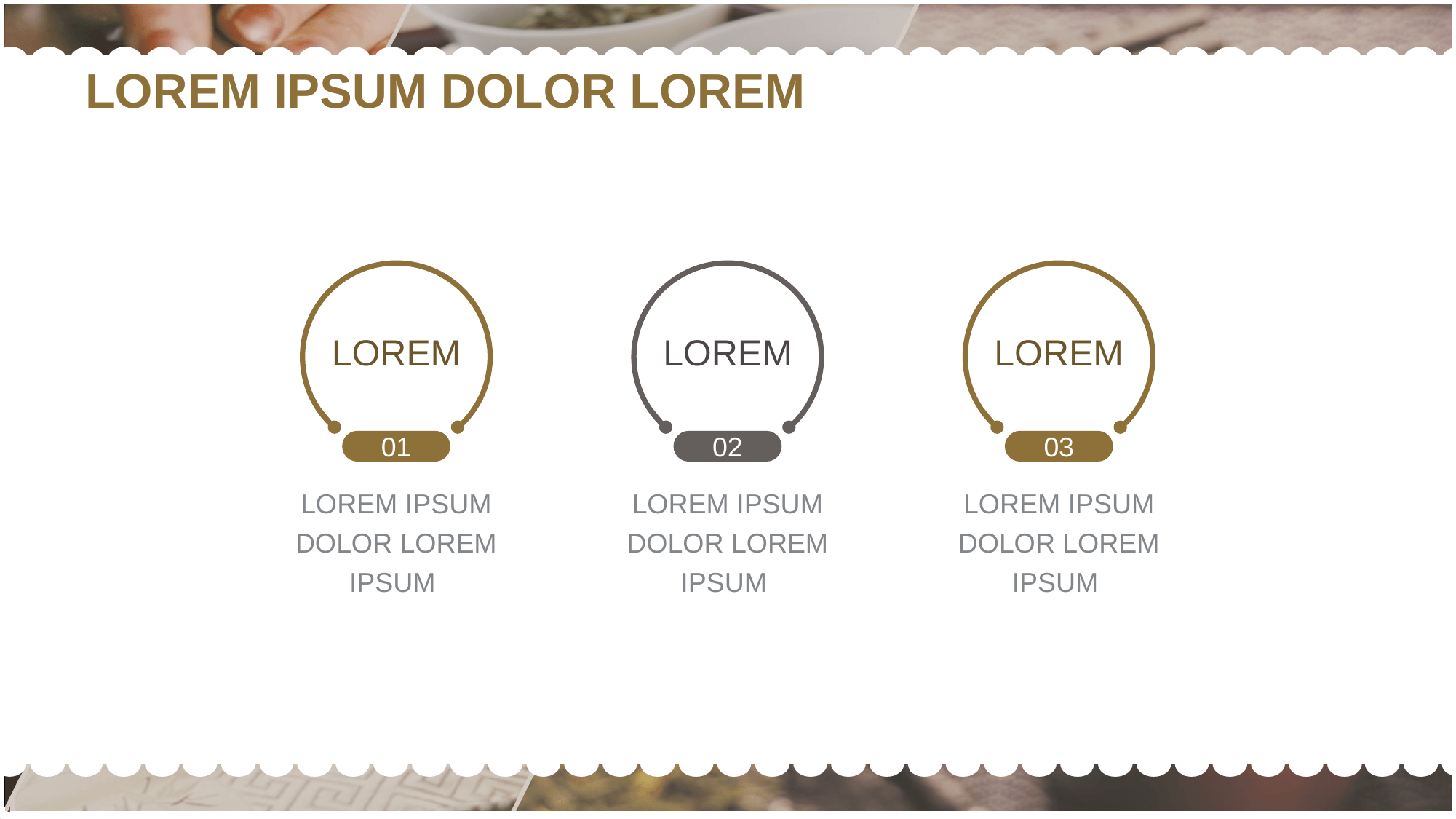

LOREM IPSUM DOLOR LOREM
LOREM
LOREM
LOREM
01
02
03
LOREM IPSUM DOLOR LOREM IPSUM
LOREM IPSUM DOLOR LOREM IPSUM
LOREM IPSUM DOLOR LOREM IPSUM